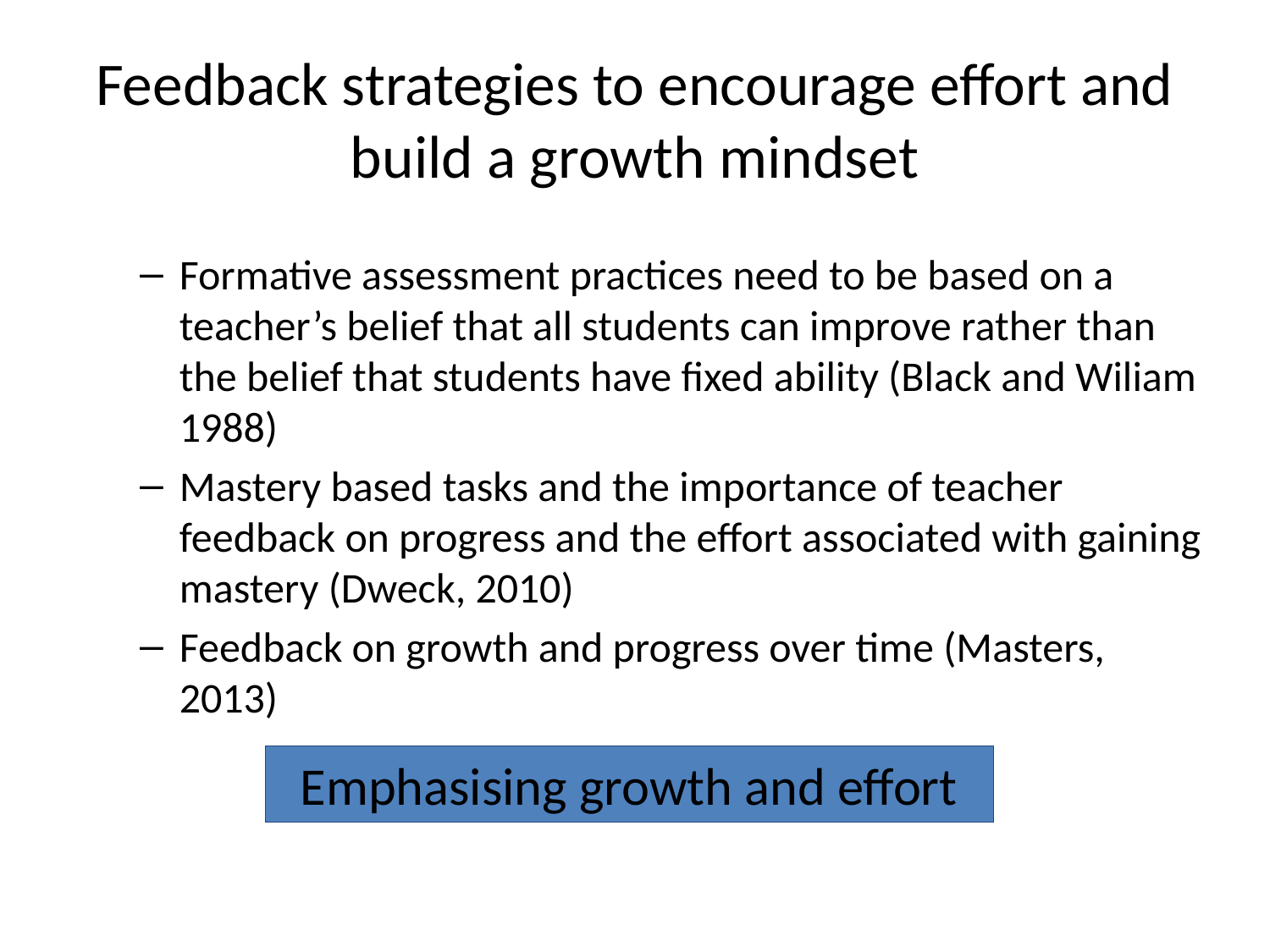

# Feedback strategies to encourage effort and build a growth mindset
Formative assessment practices need to be based on a teacher’s belief that all students can improve rather than the belief that students have fixed ability (Black and Wiliam 1988)
Mastery based tasks and the importance of teacher feedback on progress and the effort associated with gaining mastery (Dweck, 2010)
Feedback on growth and progress over time (Masters, 2013)

Emphasising growth and effort